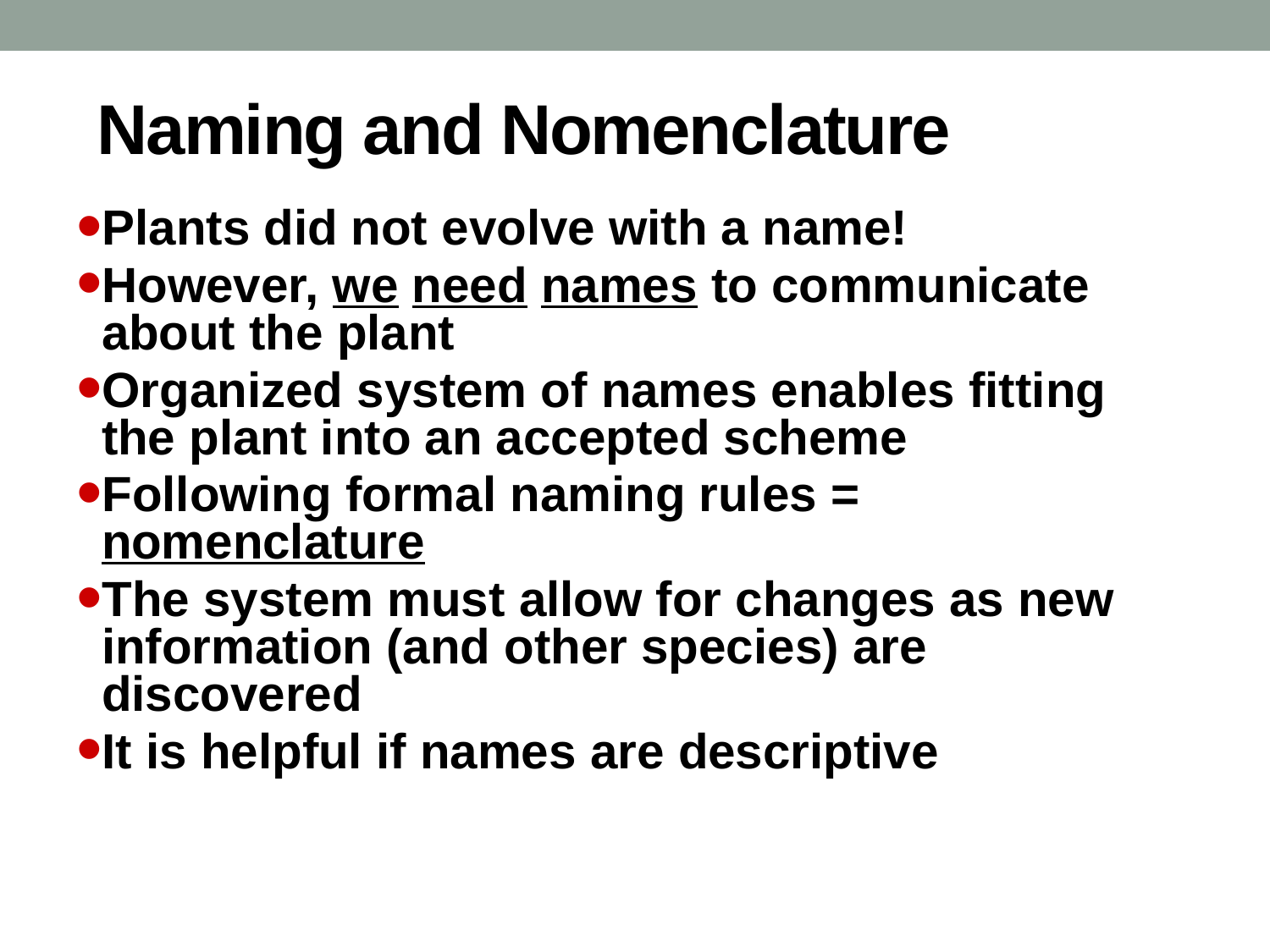

# Naming and Nomenclature
Plants did not evolve with a name!
However, we need names to communicate about the plant
Organized system of names enables fitting the plant into an accepted scheme
Following formal naming rules = nomenclature
The system must allow for changes as new information (and other species) are discovered
It is helpful if names are descriptive